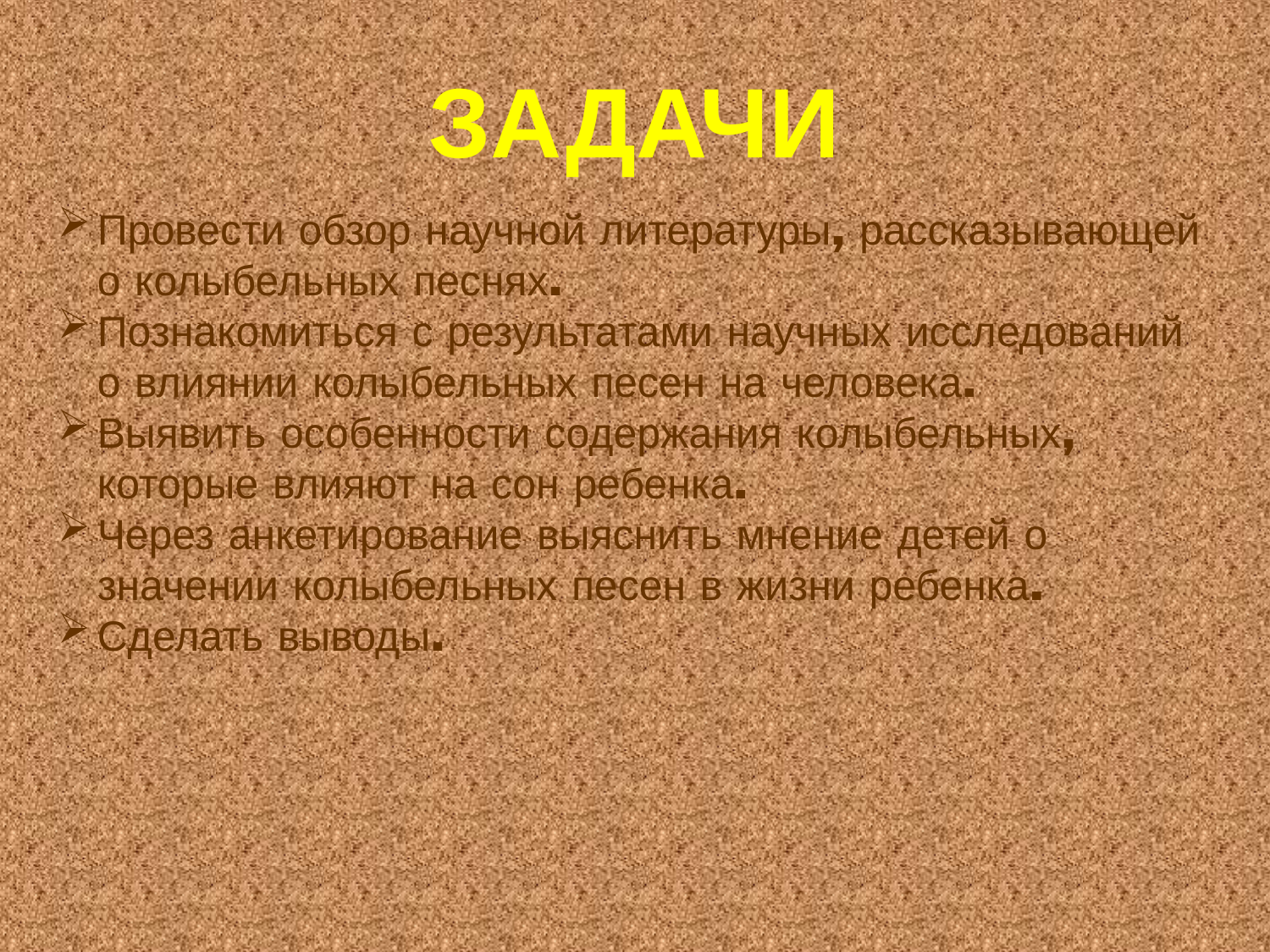

# ЗАДАЧИ
Провести обзор научной литературы, рассказывающей о колыбельных песнях.
Познакомиться с результатами научных исследований о влиянии колыбельных песен на человека.
Выявить особенности содержания колыбельных, которые влияют на сон ребенка.
Через анкетирование выяснить мнение детей о значении колыбельных песен в жизни ребенка.
Сделать выводы.